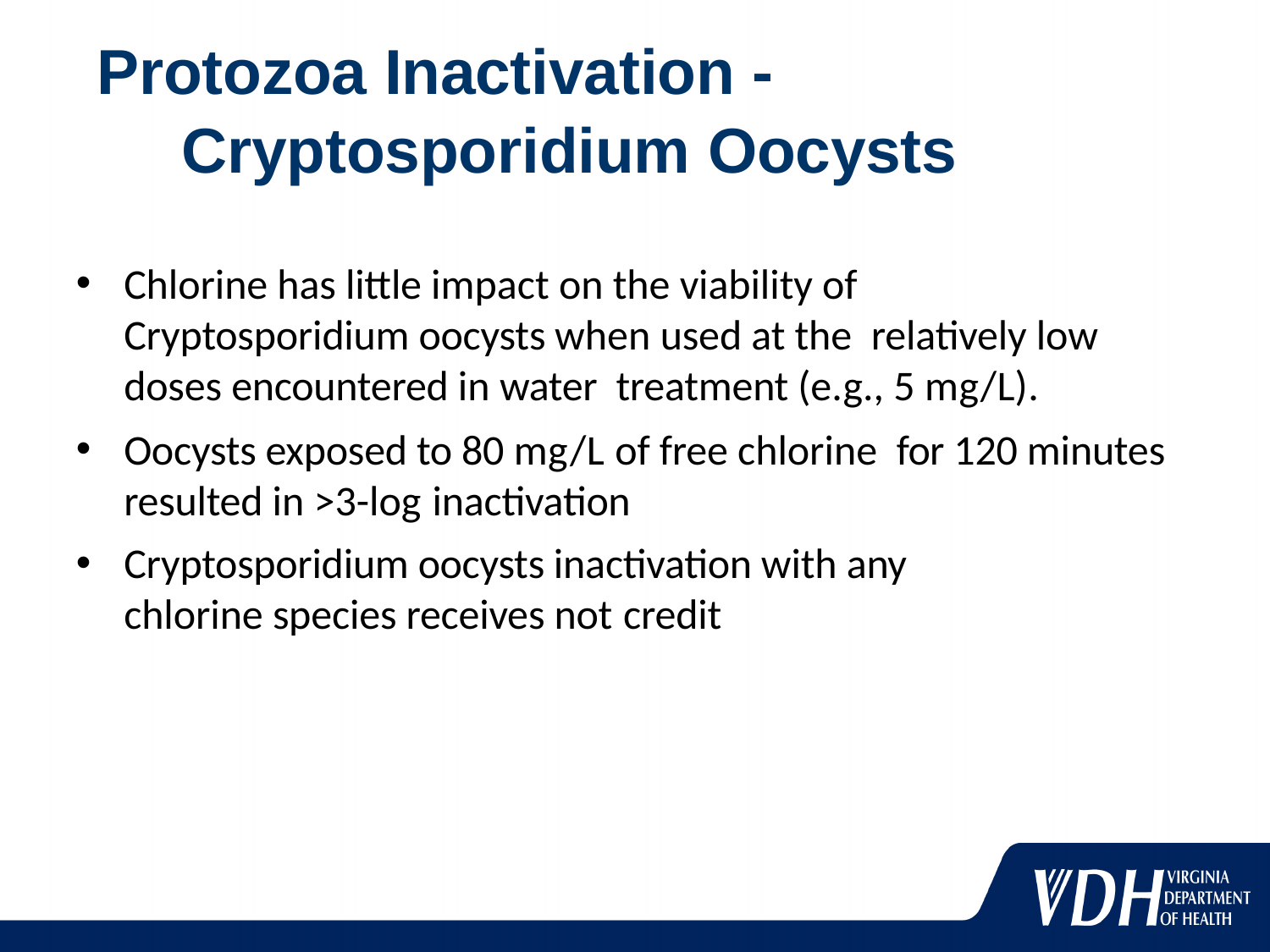

Protozoa Inactivation -
# Cryptosporidium Oocysts
Chlorine has little impact on the viability of  Cryptosporidium oocysts when used at the  relatively low doses encountered in water  treatment (e.g., 5 mg/L).
Oocysts exposed to 80 mg/L of free chlorine  for 120 minutes resulted in >3-log inactivation
Cryptosporidium oocysts inactivation with any  chlorine species receives not credit